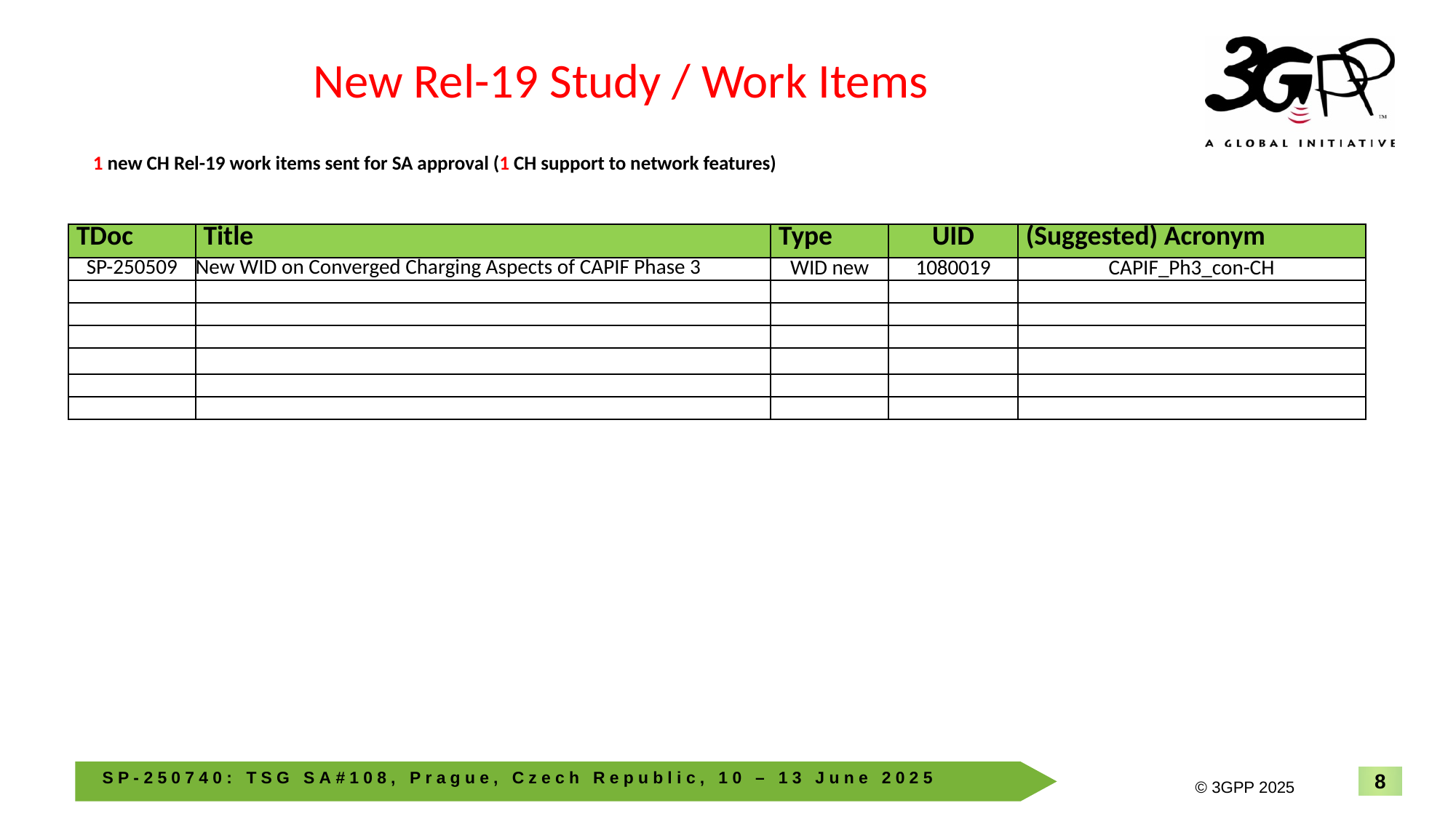

New Rel-19 Study / Work Items
1 new CH Rel-19 work items sent for SA approval (1 CH support to network features)
| TDoc | Title | Type | UID | (Suggested) Acronym |
| --- | --- | --- | --- | --- |
| SP-250509 | New WID on Converged Charging Aspects of CAPIF Phase 3 | WID new | 1080019 | CAPIF\_Ph3\_con-CH |
|  |  |  |  |  |
|  |  |  |  |  |
|  |  |  |  |  |
|  |  |  |  |  |
|  |  |  |  |  |
|  |  |  |  |  |